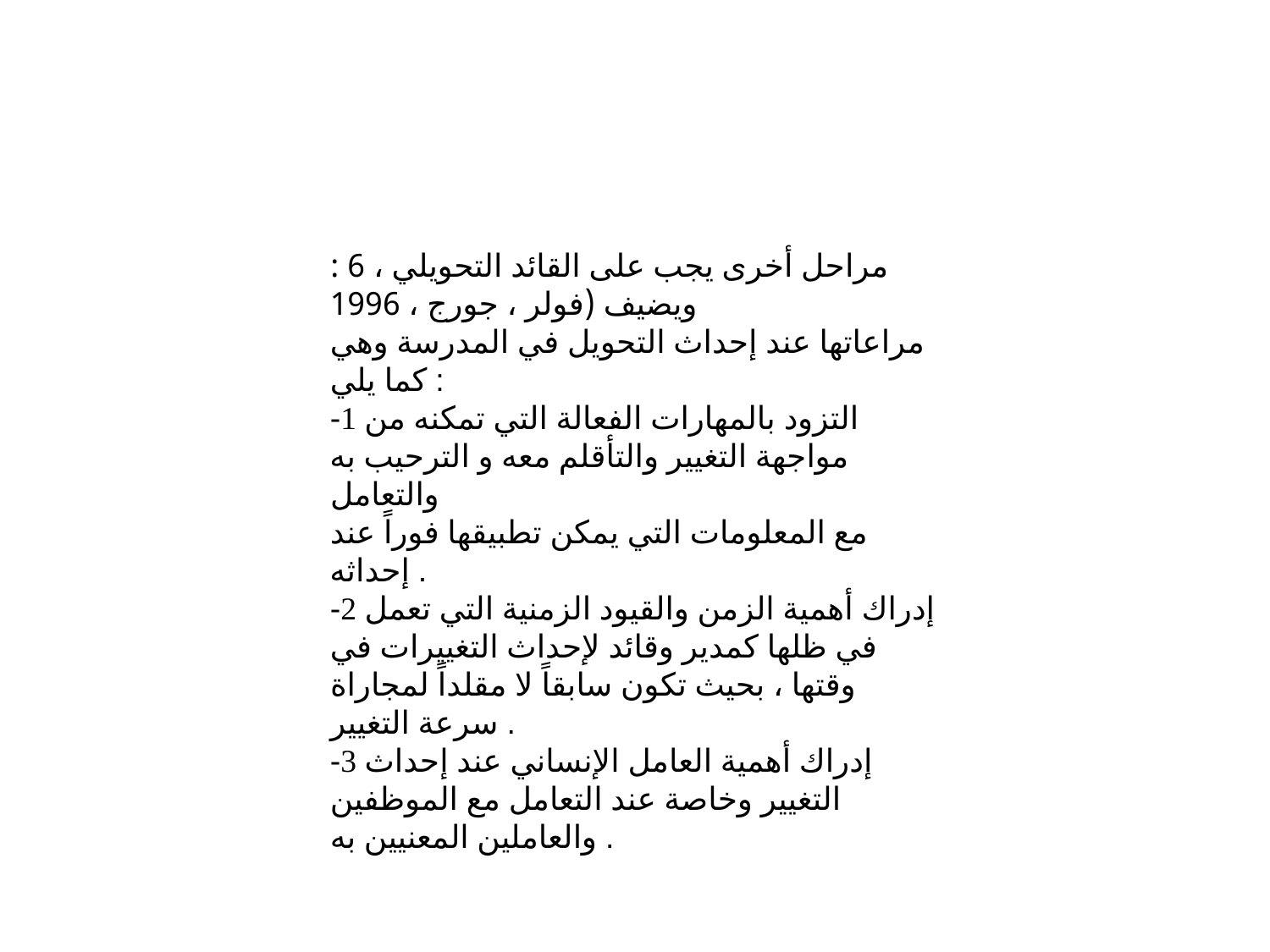

مراحل أخرى يجب على القائد التحويلي ، 6 : ويضيف (فولر ، جورج ، 1996
مراعاتها عند إحداث التحويل في المدرسة وهي كما يلي :
-1 التزود بالمهارات الفعالة التي تمكنه من مواجهة التغيير والتأقلم معه و الترحيب به والتعامل
مع المعلومات التي يمكن تطبيقها فوراً عند إحداثه .
-2 إدراك أهمية الزمن والقيود الزمنية التي تعمل في ظلها كمدير وقائد لإحداث التغييرات في
وقتها ، بحيث تكون سابقاً لا مقلداً لمجاراة سرعة التغيير .
-3 إدراك أهمية العامل الإنساني عند إحداث التغيير وخاصة عند التعامل مع الموظفين
والعاملين المعنيين به .